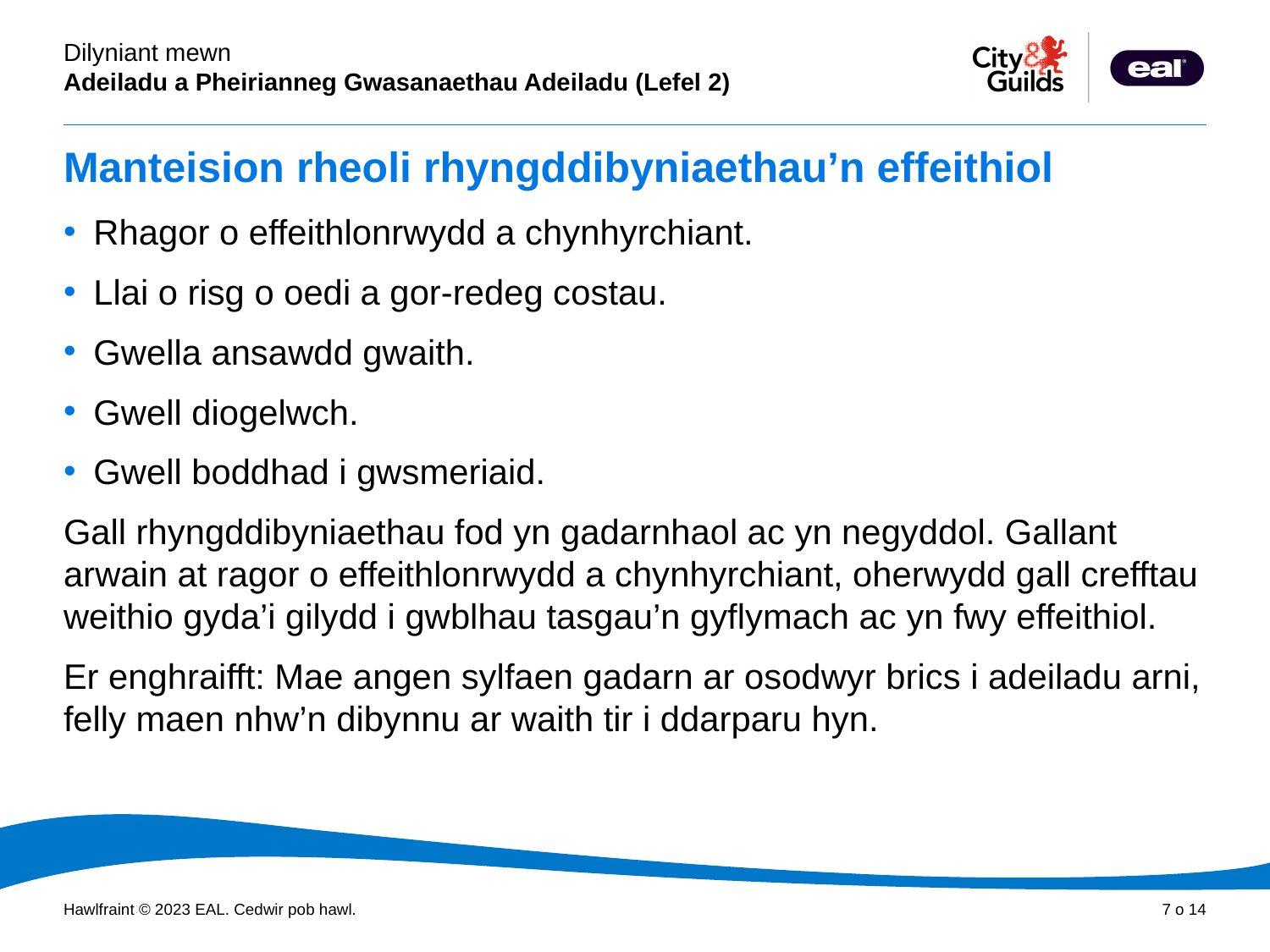

# Manteision rheoli rhyngddibyniaethau’n effeithiol
Rhagor o effeithlonrwydd a chynhyrchiant.
Llai o risg o oedi a gor-redeg costau.
Gwella ansawdd gwaith.
Gwell diogelwch.
Gwell boddhad i gwsmeriaid.
Gall rhyngddibyniaethau fod yn gadarnhaol ac yn negyddol. Gallant arwain at ragor o effeithlonrwydd a chynhyrchiant, oherwydd gall crefftau weithio gyda’i gilydd i gwblhau tasgau’n gyflymach ac yn fwy effeithiol.
Er enghraifft: Mae angen sylfaen gadarn ar osodwyr brics i adeiladu arni, felly maen nhw’n dibynnu ar waith tir i ddarparu hyn.